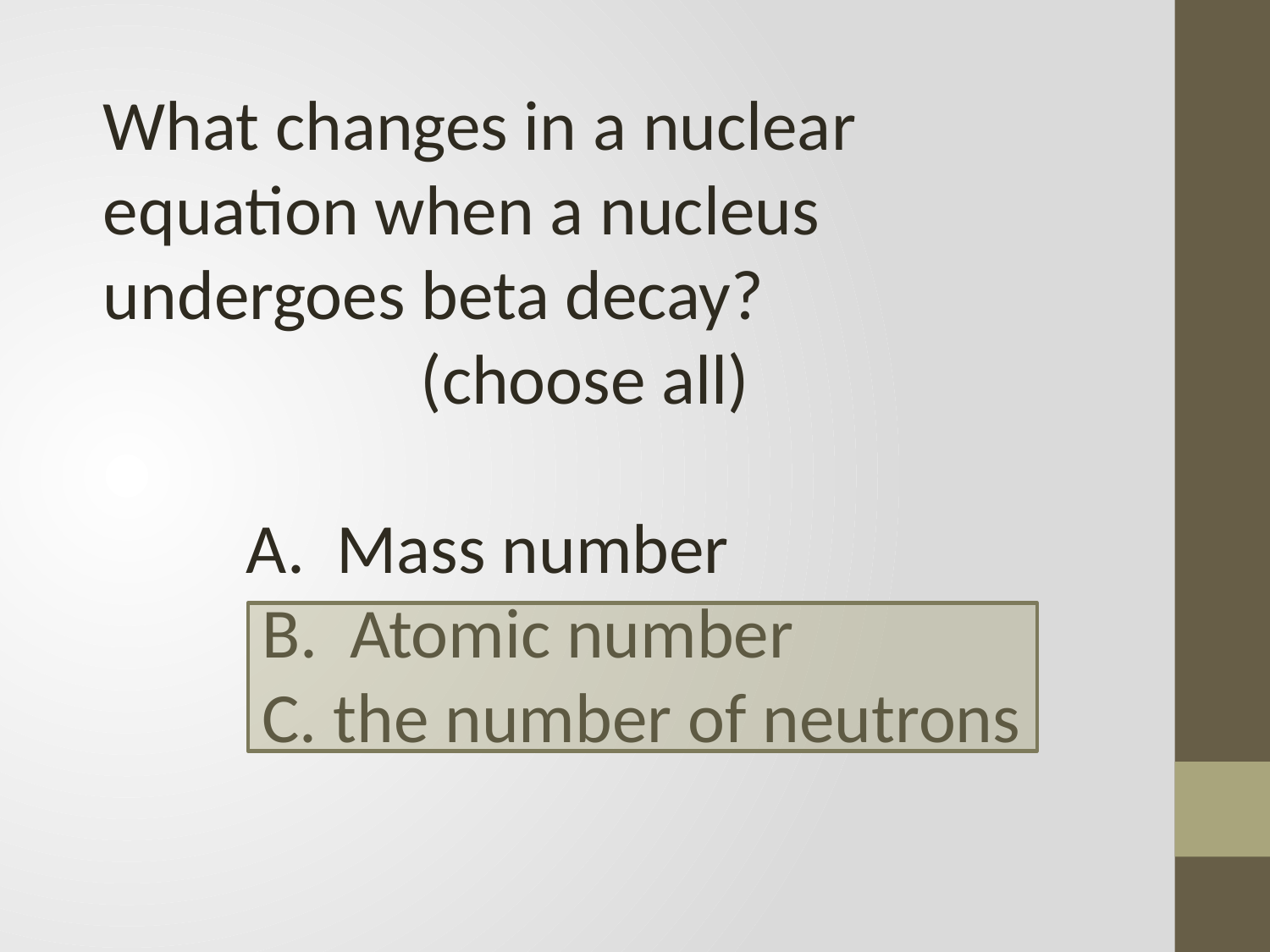

What changes in a nuclear equation when a nucleus undergoes beta decay?
                    (choose all)

         A.  Mass number
          B.  Atomic number
          C. the number of neutrons